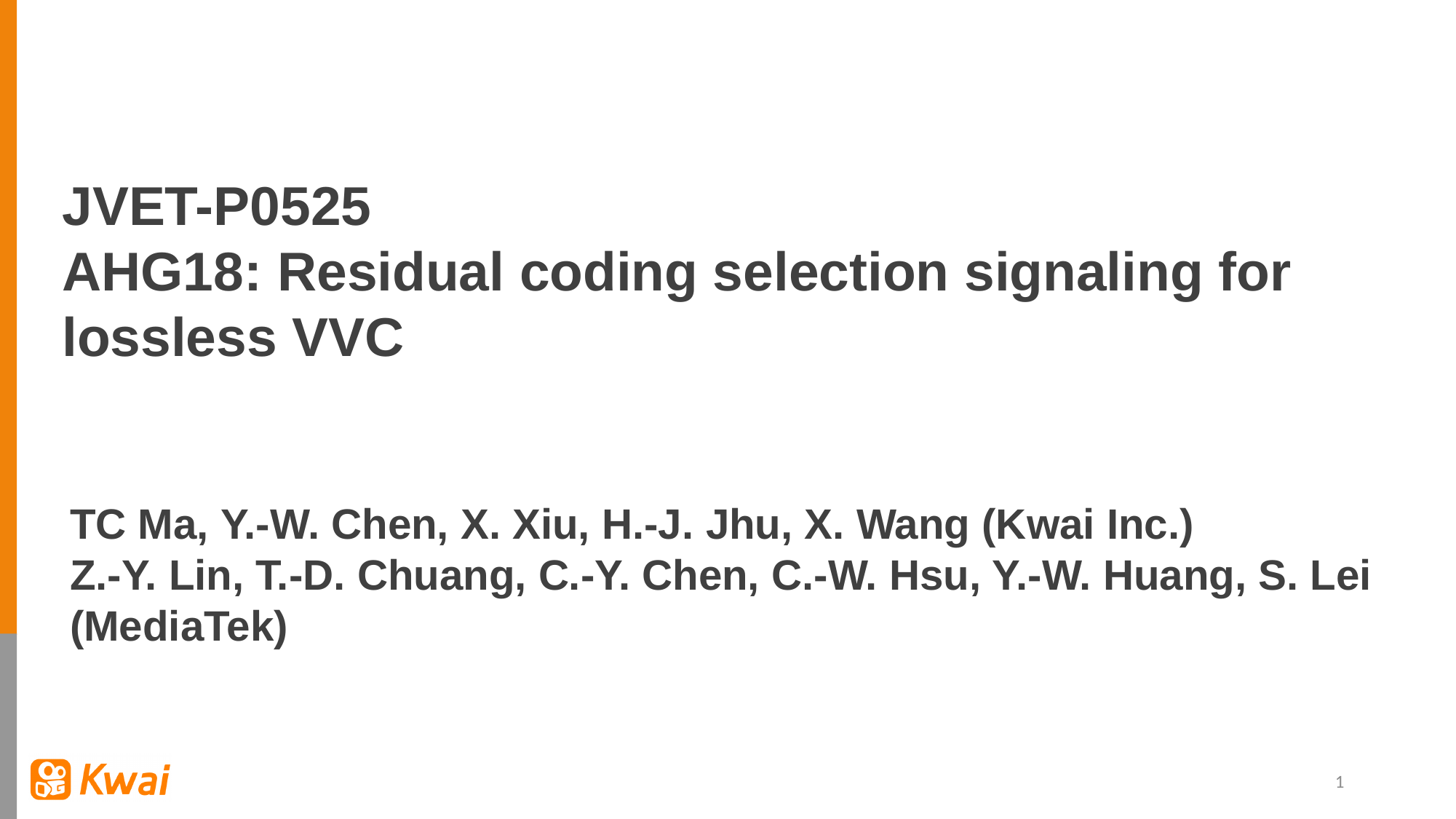

JVET-P0525
AHG18: Residual coding selection signaling for lossless VVC
TC Ma, Y.-W. Chen, X. Xiu, H.-J. Jhu, X. Wang (Kwai Inc.)
Z.-Y. Lin, T.-D. Chuang, C.-Y. Chen, C.-W. Hsu, Y.-W. Huang, S. Lei (MediaTek)
1